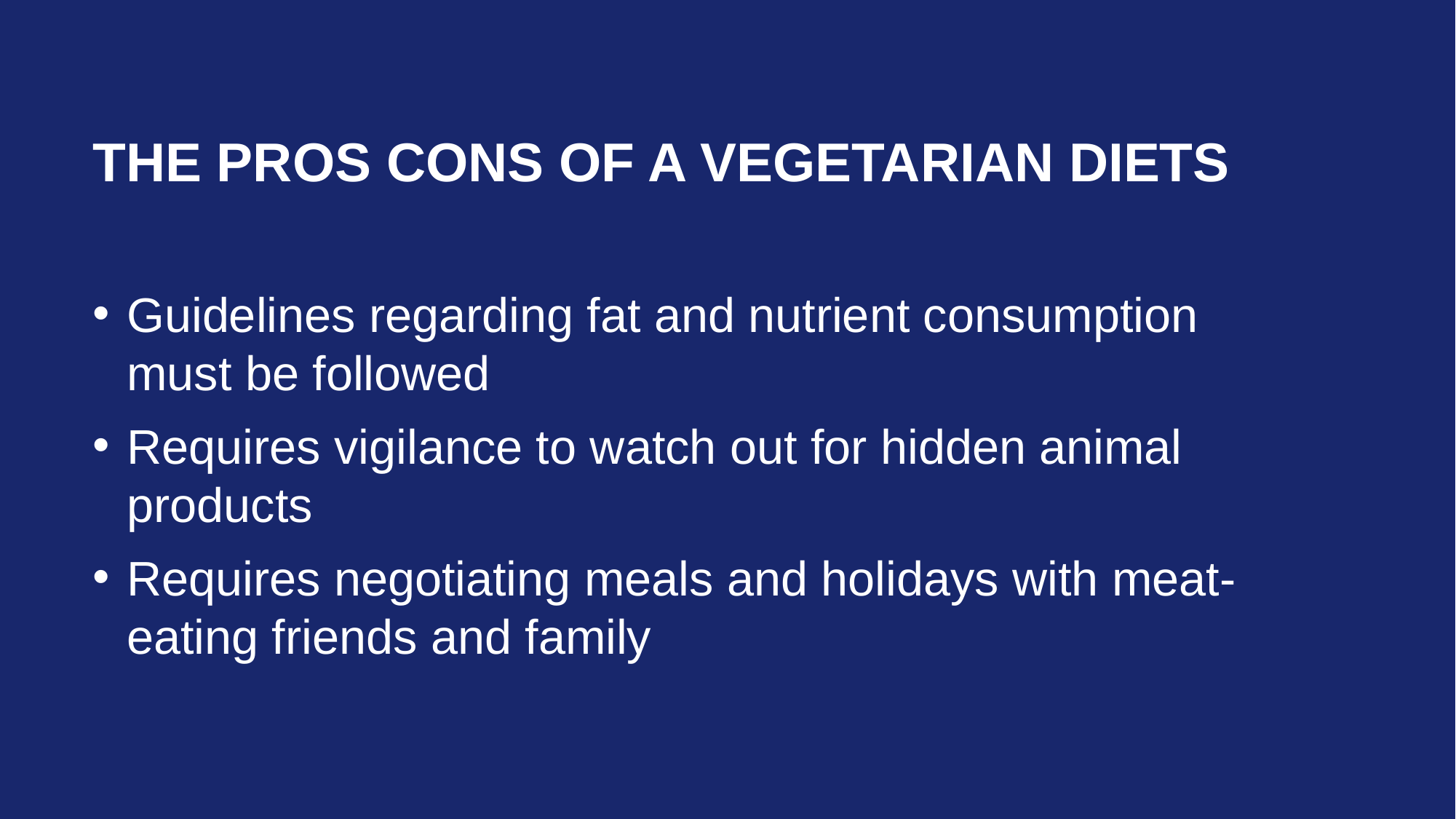

# The Pros Cons of a Vegetarian Diets
Guidelines regarding fat and nutrient consumption must be followed
Requires vigilance to watch out for hidden animal products
Requires negotiating meals and holidays with meat-eating friends and family